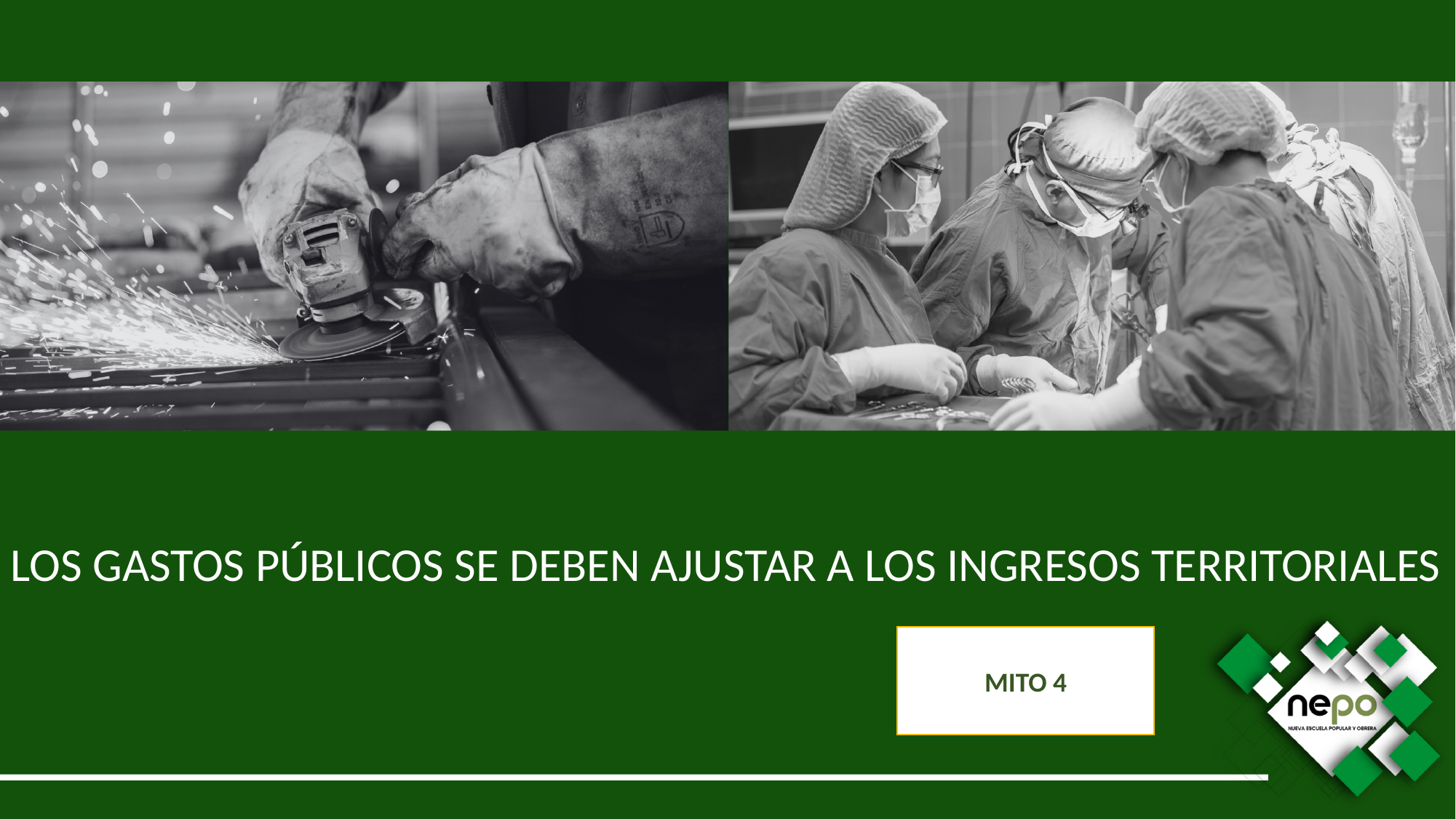

LOS GASTOS PÚBLICOS SE DEBEN AJUSTAR A LOS INGRESOS TERRITORIALES
MITO 4